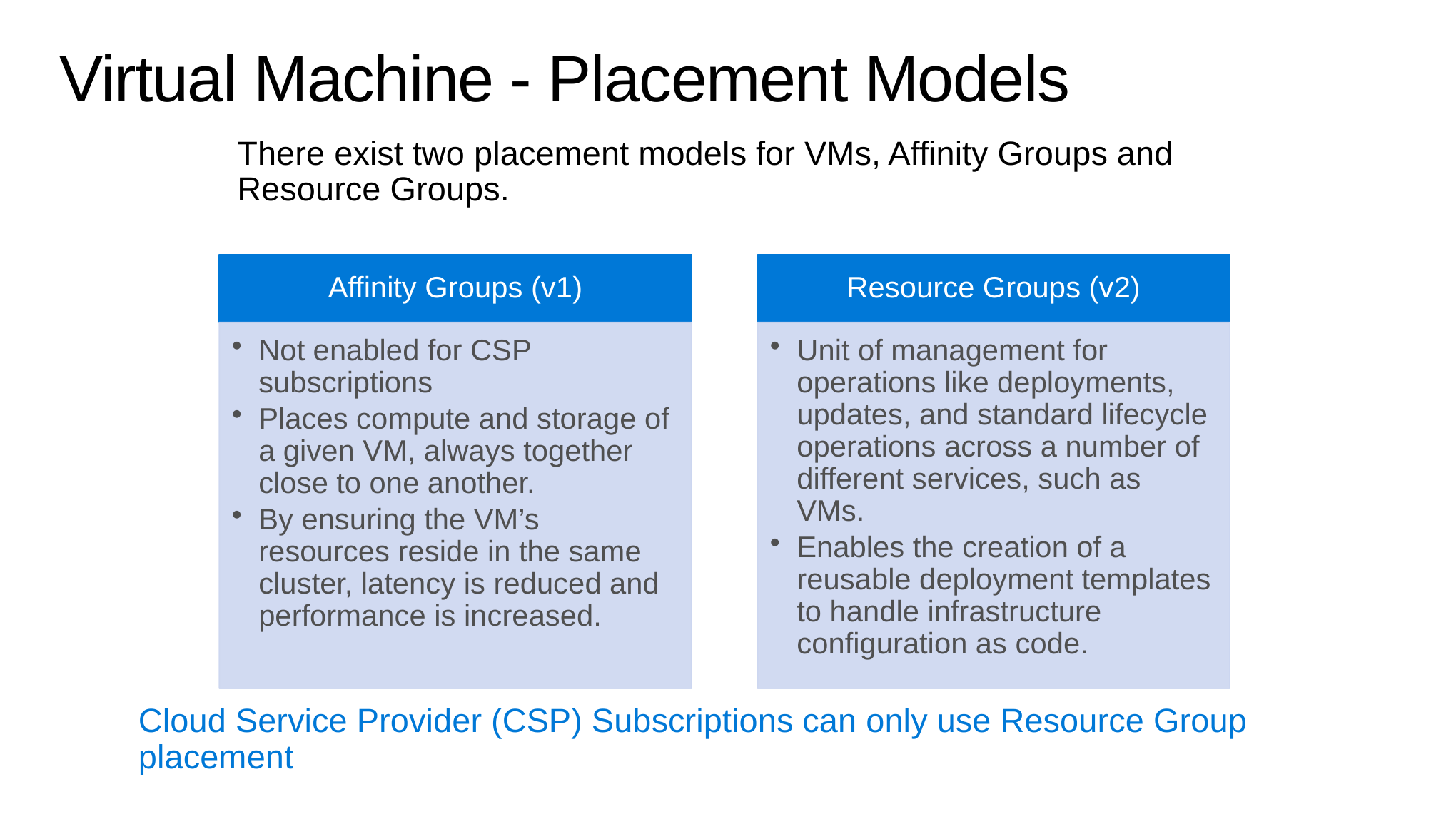

# Virtual Machine - Placement Models
There exist two placement models for VMs, Affinity Groups and Resource Groups.
Affinity Groups (v1)
Not enabled for CSP subscriptions
Places compute and storage of a given VM, always together close to one another.
By ensuring the VM’s resources reside in the same cluster, latency is reduced and performance is increased.
Resource Groups (v2)
Unit of management for operations like deployments, updates, and standard lifecycle operations across a number of different services, such as VMs.
Enables the creation of a reusable deployment templates to handle infrastructure configuration as code.
Cloud Service Provider (CSP) Subscriptions can only use Resource Group placement